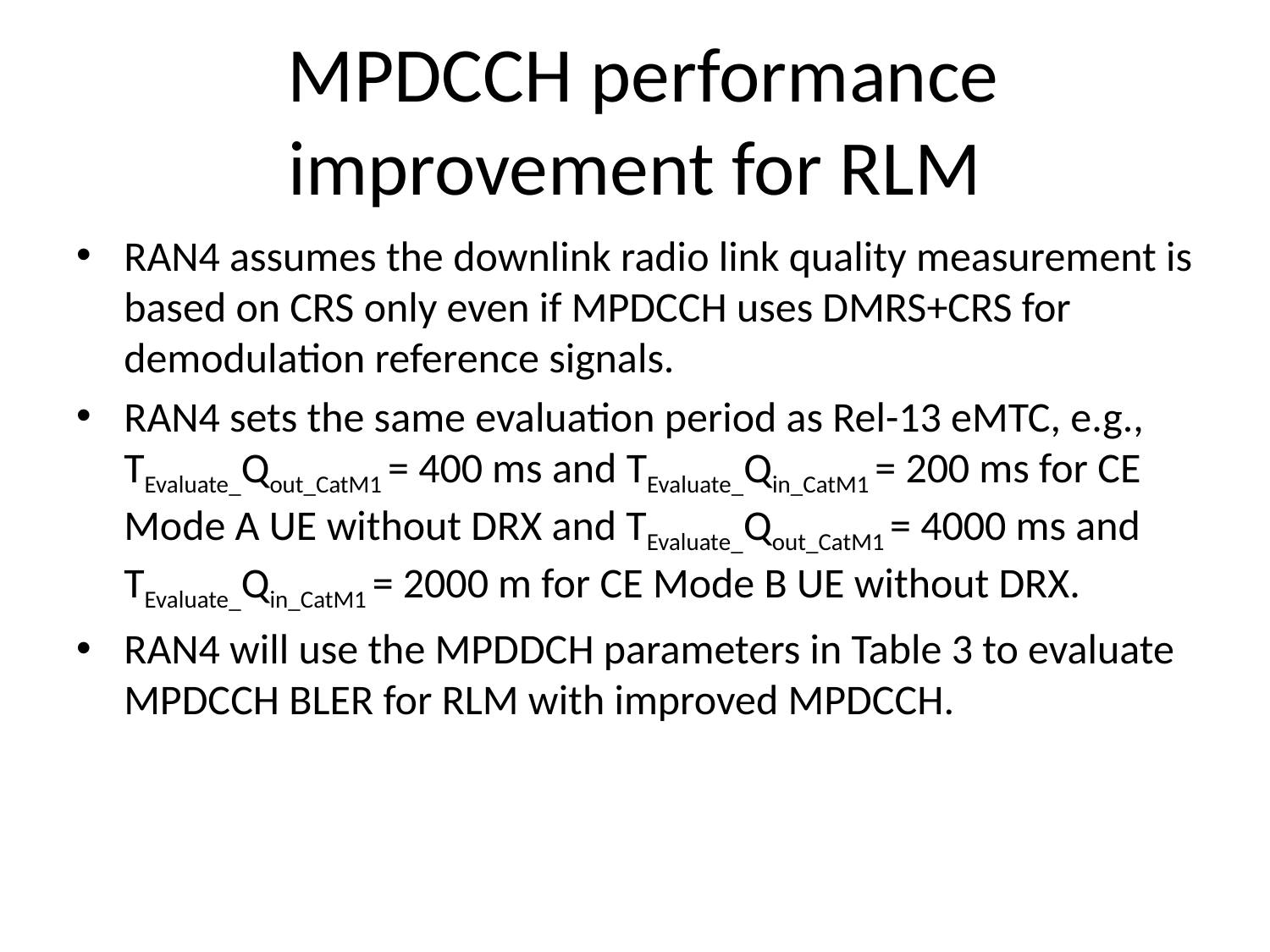

# MPDCCH performance improvement for RLM
RAN4 assumes the downlink radio link quality measurement is based on CRS only even if MPDCCH uses DMRS+CRS for demodulation reference signals.
RAN4 sets the same evaluation period as Rel-13 eMTC, e.g., TEvaluate_Qout_CatM1 = 400 ms and TEvaluate_Qin_CatM1 = 200 ms for CE Mode A UE without DRX and TEvaluate_Qout_CatM1 = 4000 ms and TEvaluate_Qin_CatM1 = 2000 m for CE Mode B UE without DRX.
RAN4 will use the MPDDCH parameters in Table 3 to evaluate MPDCCH BLER for RLM with improved MPDCCH.